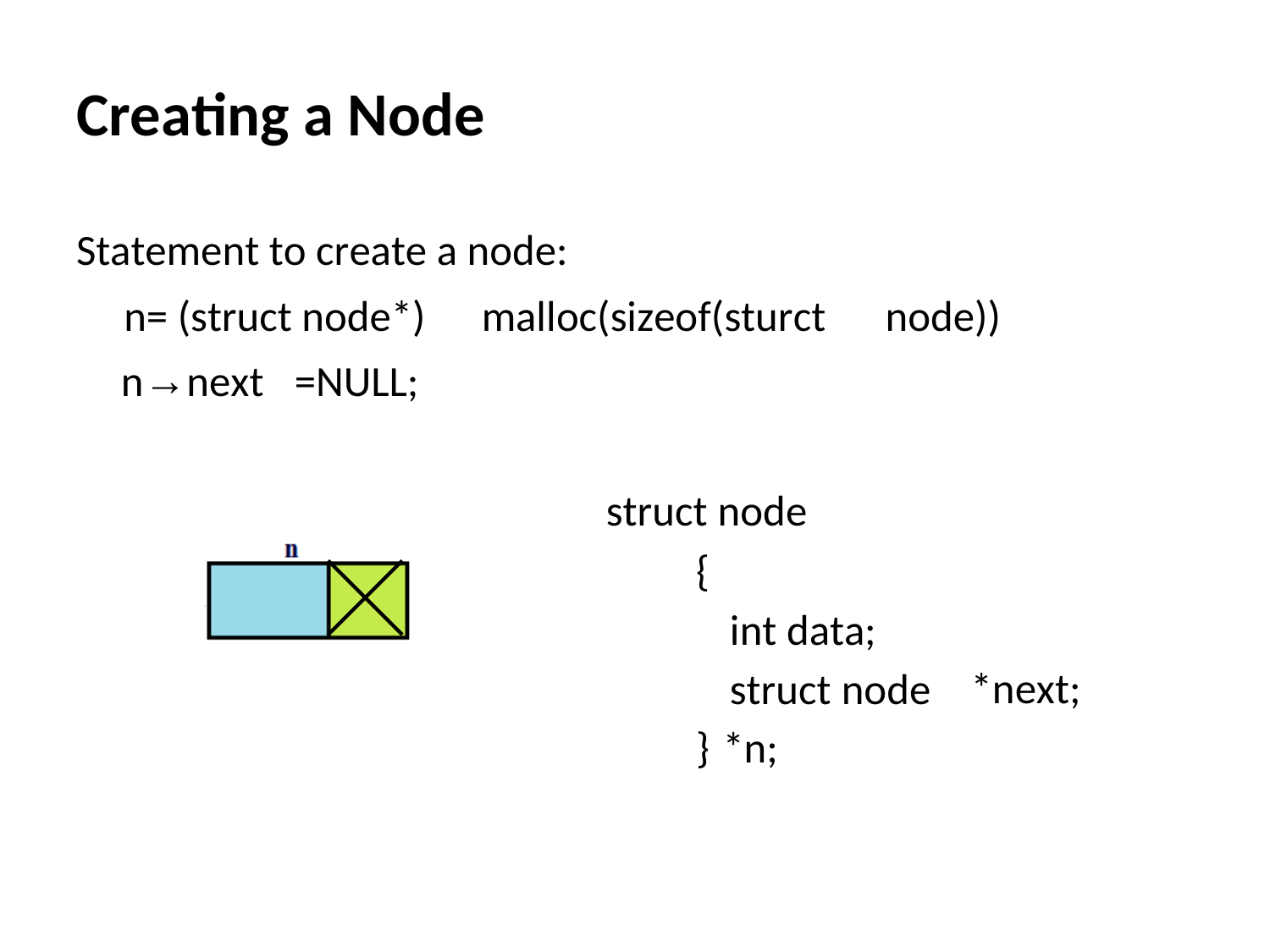

Creating a Node
Statement to create a node:
n= (struct node*)
malloc(sizeof(sturct
node))
n→next
=NULL;
struct node
{
int data;
struct node

*next;
}
*n;